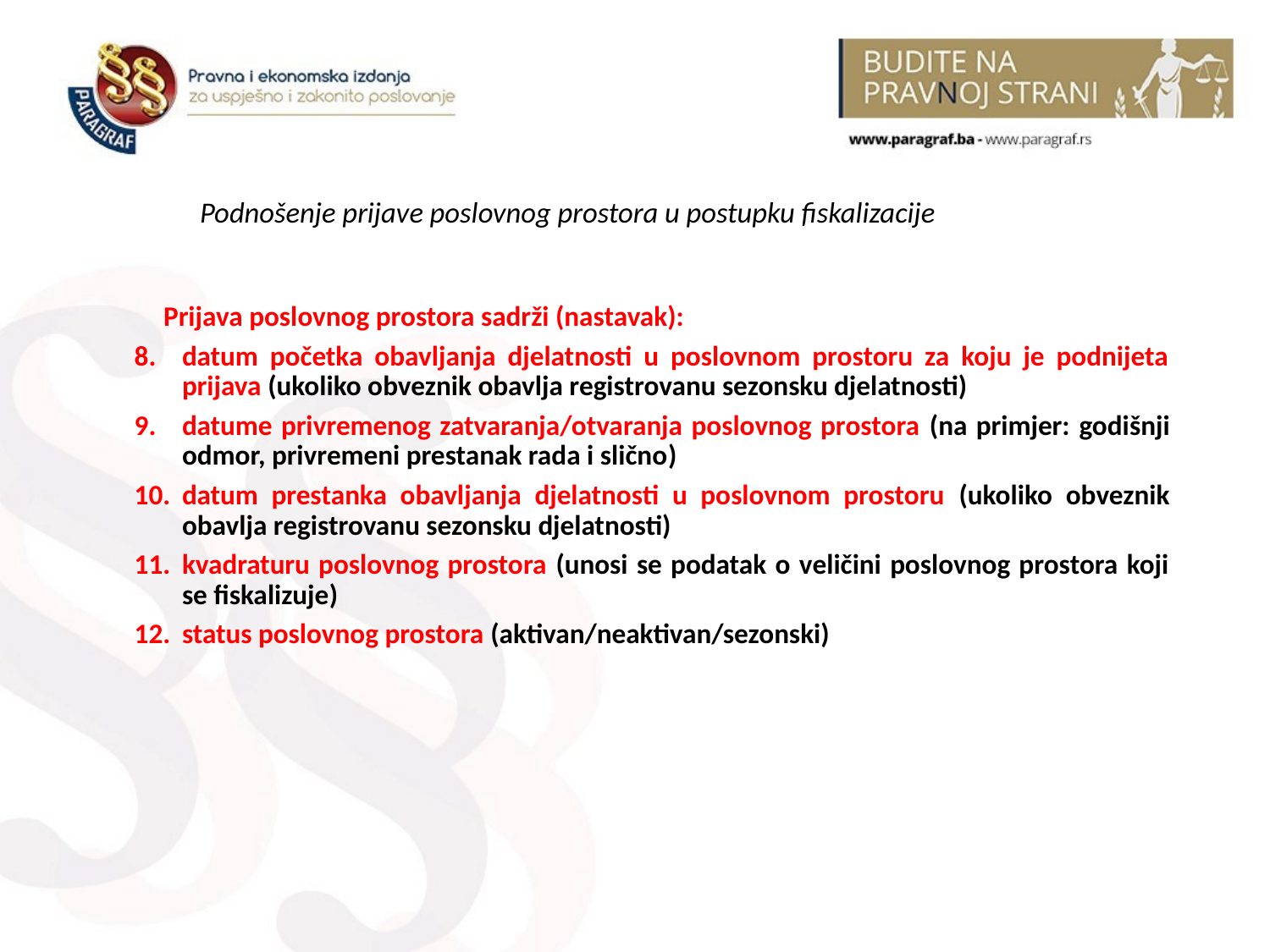

# Podnošenje prijave poslovnog prostora u postupku fiskalizacije

Prijava poslovnog prostora sadrži (nastavak):
datum početka obavljanja djelatnosti u poslovnom prostoru za koju je podnijeta prijava (ukoliko obveznik obavlja registrovanu sezonsku djelatnosti)
datume privremenog zatvaranja/otvaranja poslovnog prostora (na primjer: godišnji odmor, privremeni prestanak rada i slično)
datum prestanka obavljanja djelatnosti u poslovnom prostoru (ukoliko obveznik obavlja registrovanu sezonsku djelatnosti)
kvadraturu poslovnog prostora (unosi se podatak o veličini poslovnog prostora koji se fiskalizuje)
status poslovnog prostora (aktivan/neaktivan/sezonski)